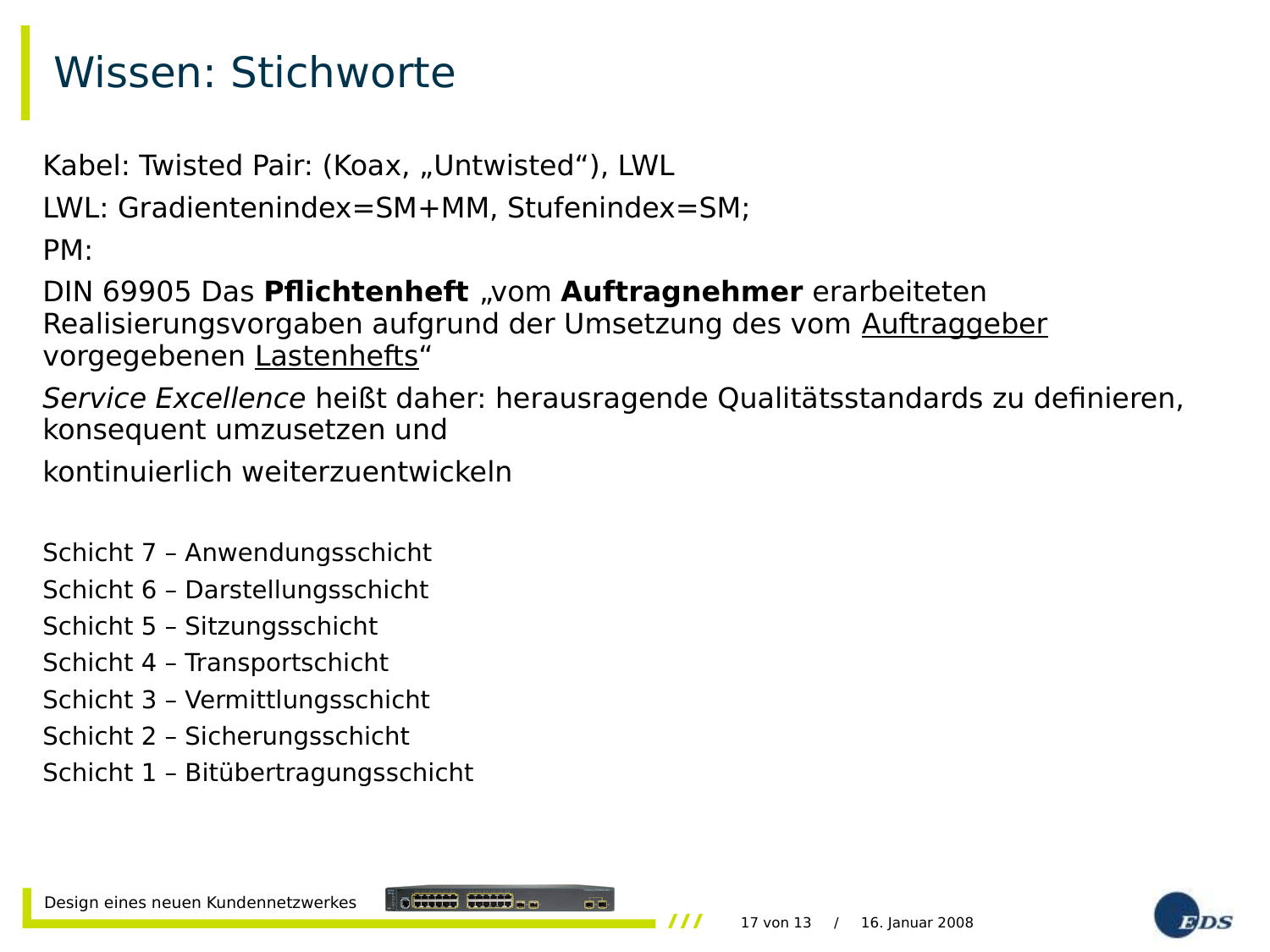

# Wissen: Stichworte
Kabel: Twisted Pair: (Koax, „Untwisted“), LWL
LWL: Gradientenindex=SM+MM, Stufenindex=SM;
PM:
DIN 69905 Das Pflichtenheft „vom Auftragnehmer erarbeiteten Realisierungsvorgaben aufgrund der Umsetzung des vom Auftraggeber vorgegebenen Lastenhefts“
Service Excellence heißt daher: herausragende Qualitätsstandards zu definieren, konsequent umzusetzen und
kontinuierlich weiterzuentwickeln

Schicht 7 – Anwendungsschicht
Schicht 6 – Darstellungsschicht
Schicht 5 – Sitzungsschicht
Schicht 4 – Transportschicht
Schicht 3 – Vermittlungsschicht
Schicht 2 – Sicherungsschicht
Schicht 1 – Bitübertragungsschicht